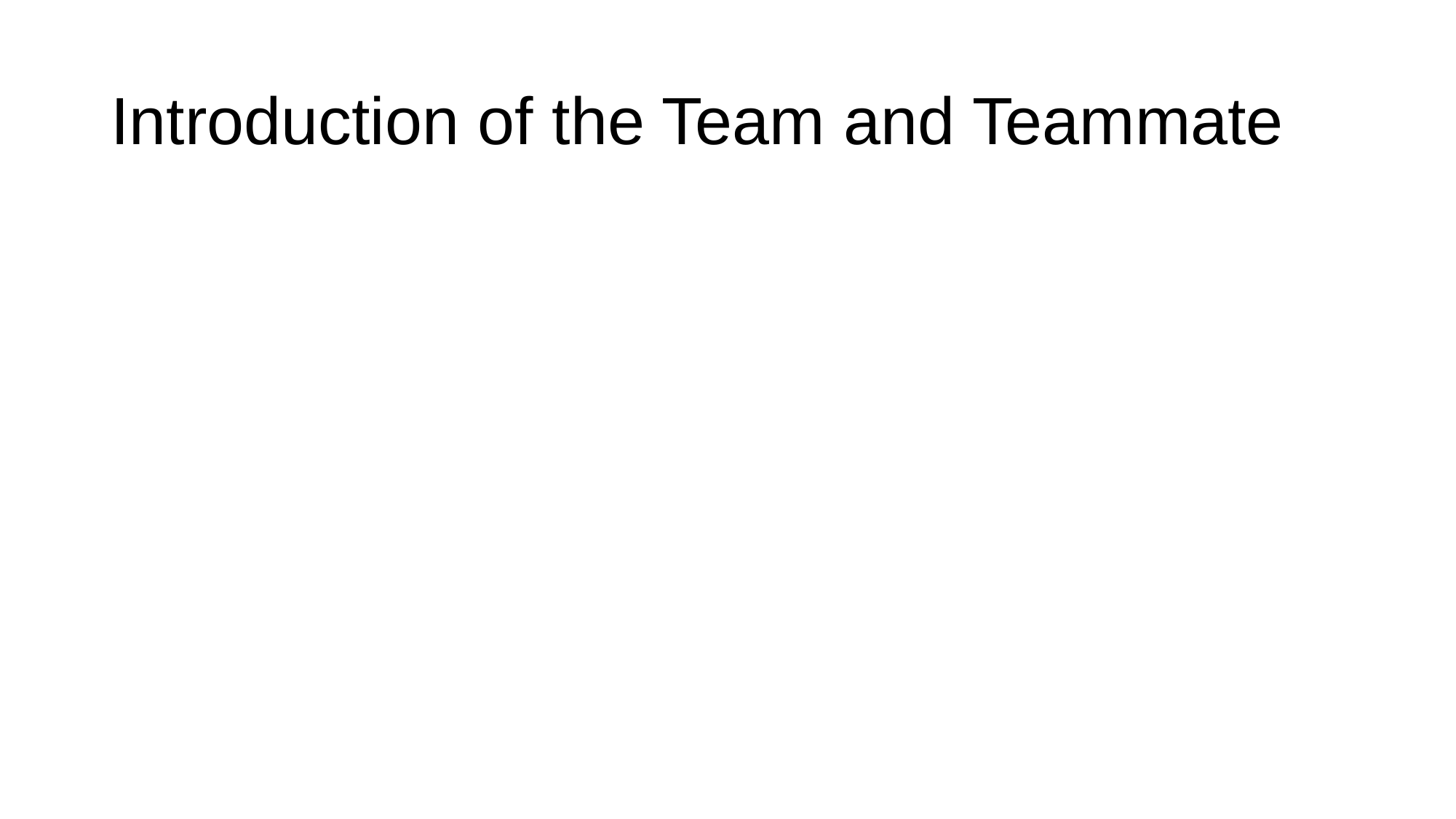

# Introduction of the Team and Teammate